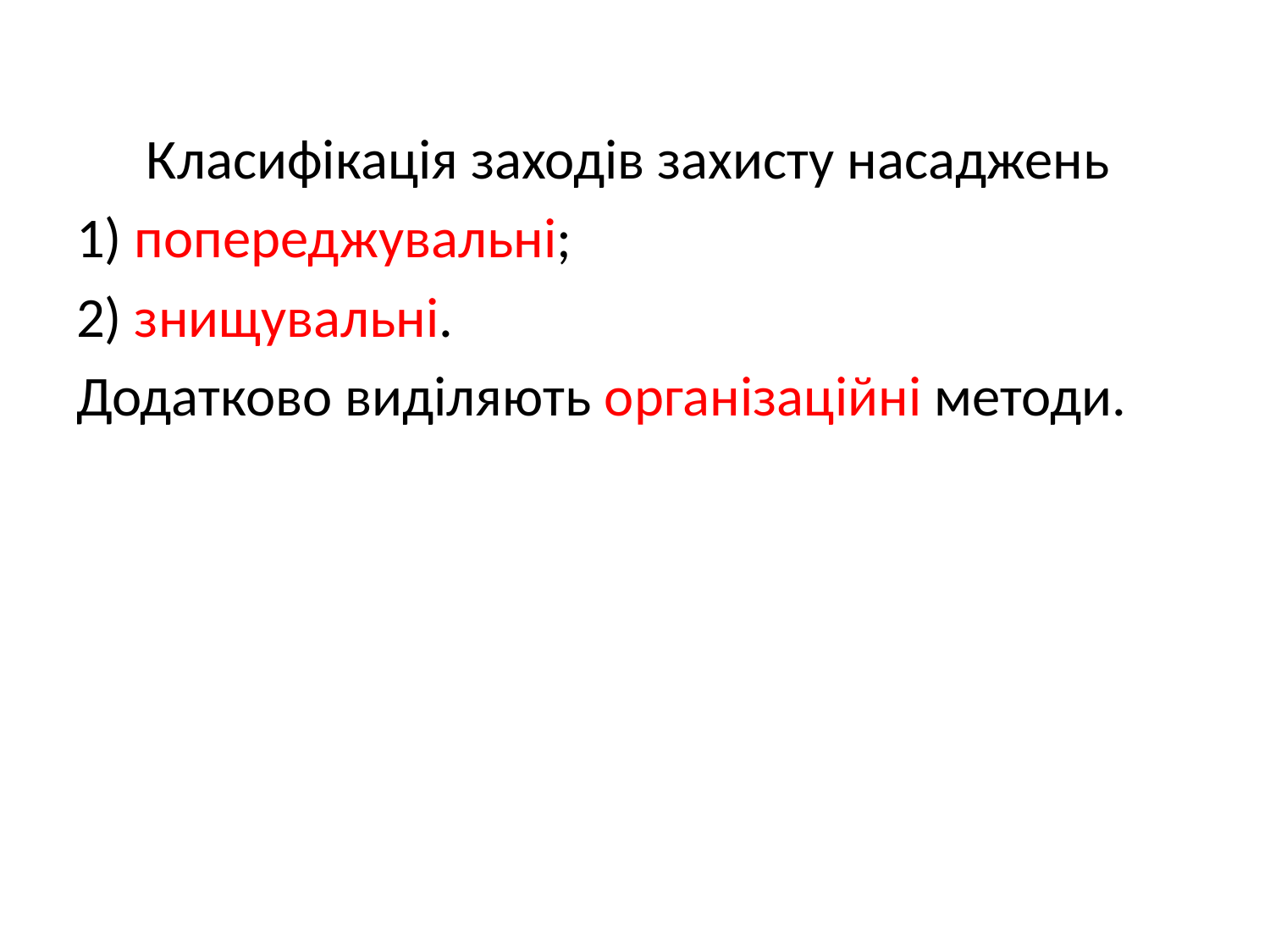

Класифікація заходів захисту насаджень
1) попереджувальні;
2) знищувальні.
Додатково виділяють організаційні методи.